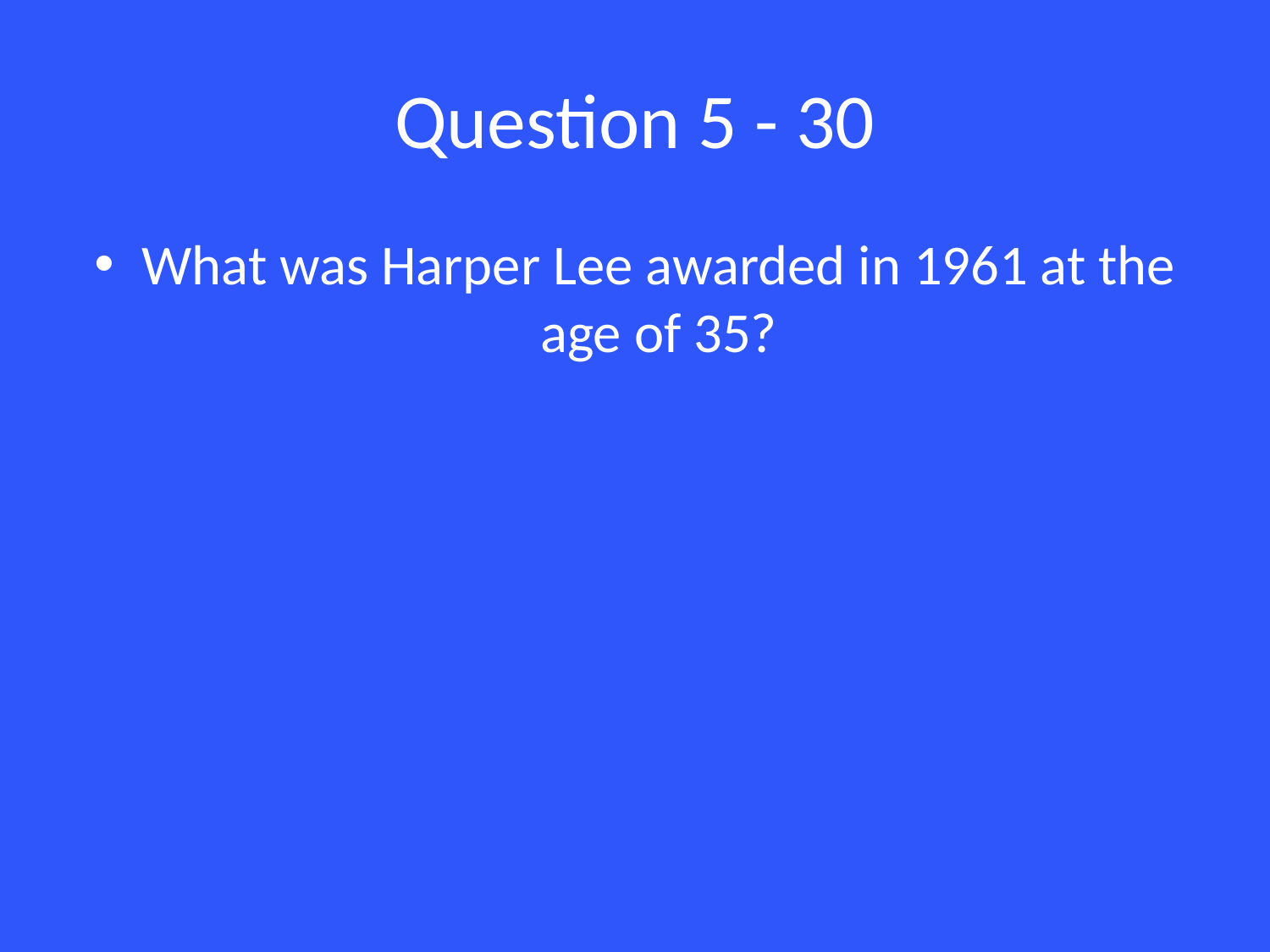

# Question 5 - 30
What was Harper Lee awarded in 1961 at the age of 35?